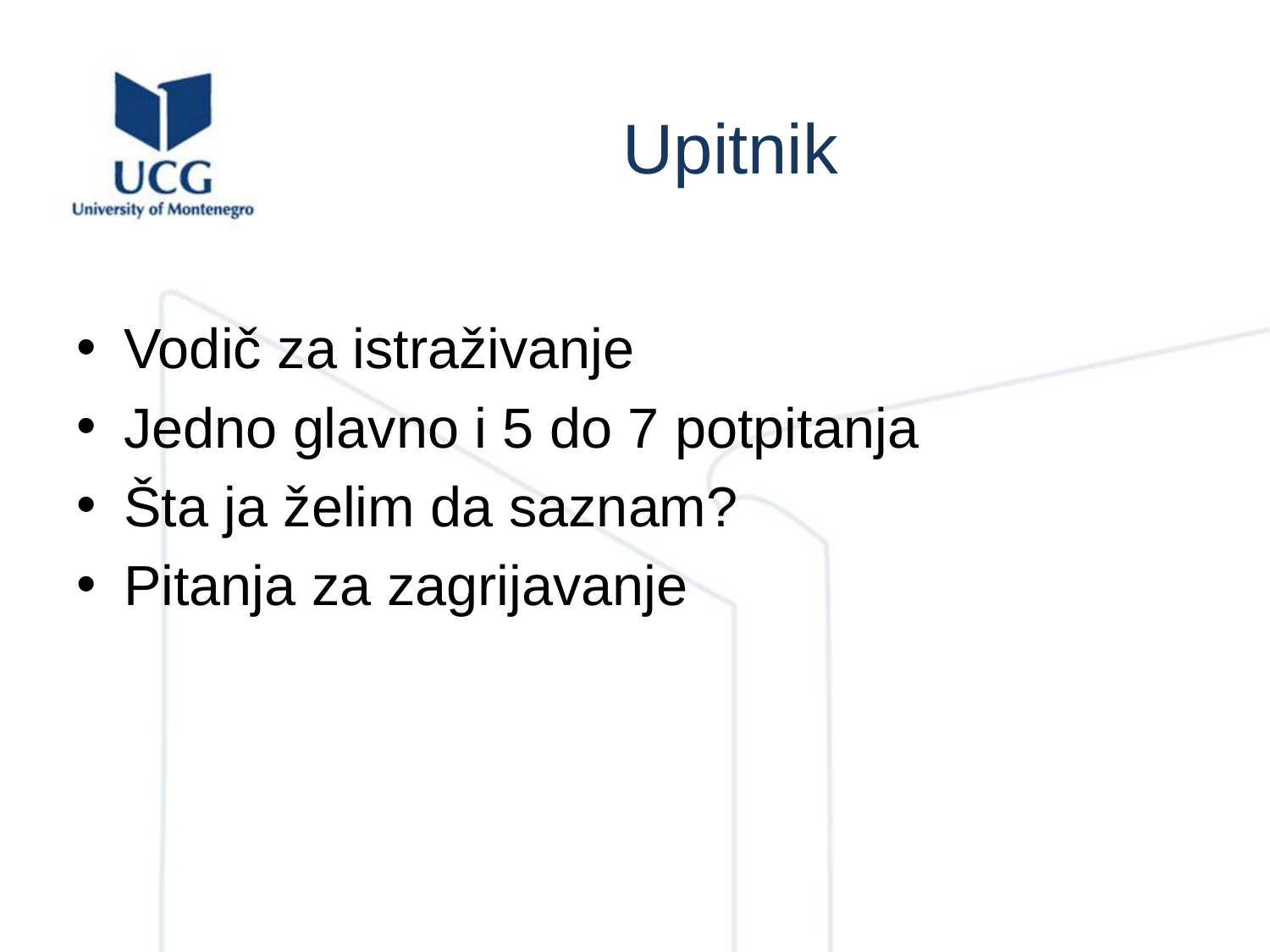

# Upitnik
Vodič za istraživanje
Jedno glavno i 5 do 7 potpitanja
Šta ja želim da saznam?
Pitanja za zagrijavanje